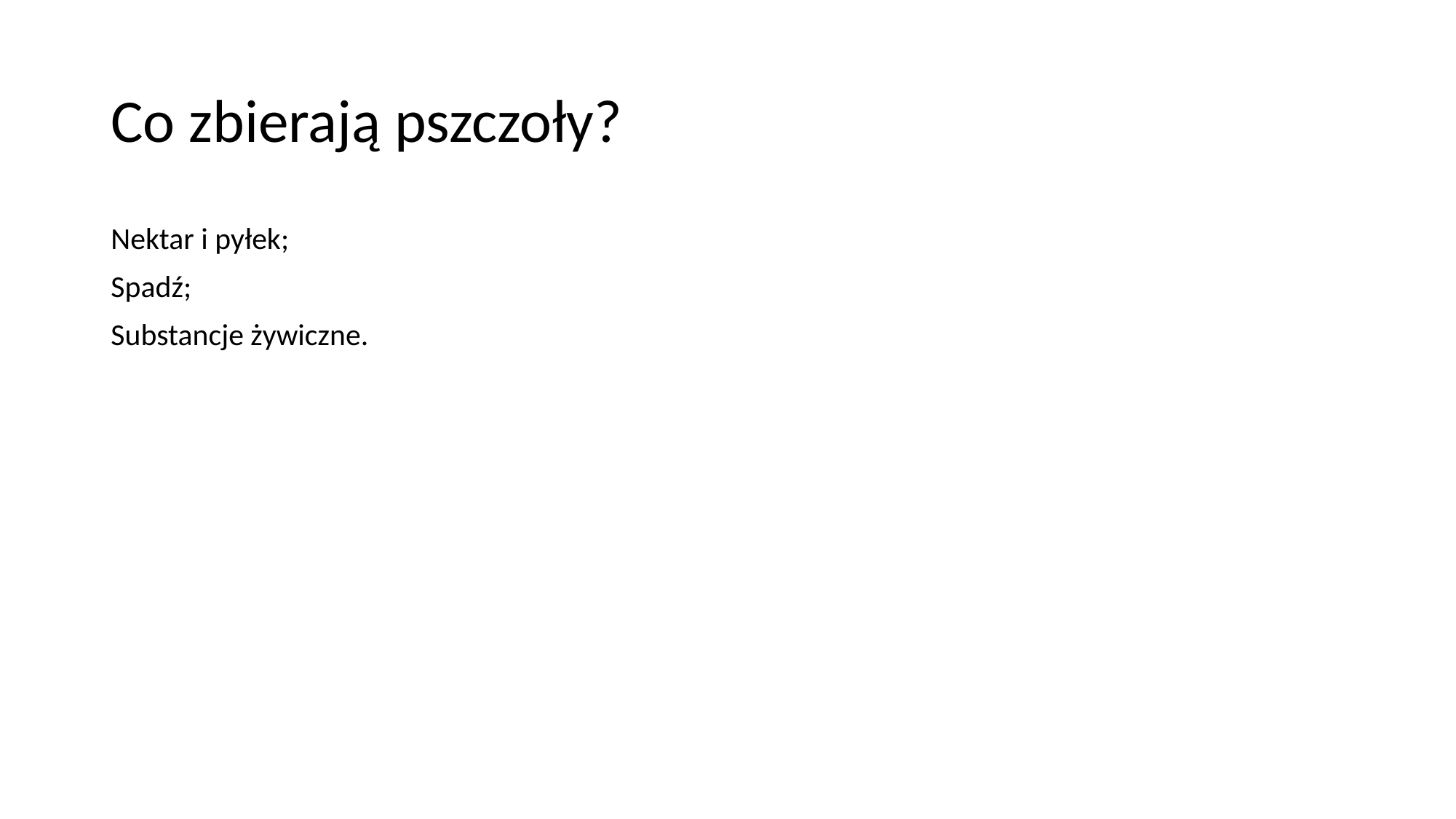

# Co zbierają pszczoły?
Nektar i pyłek;
Spadź;
Substancje żywiczne.